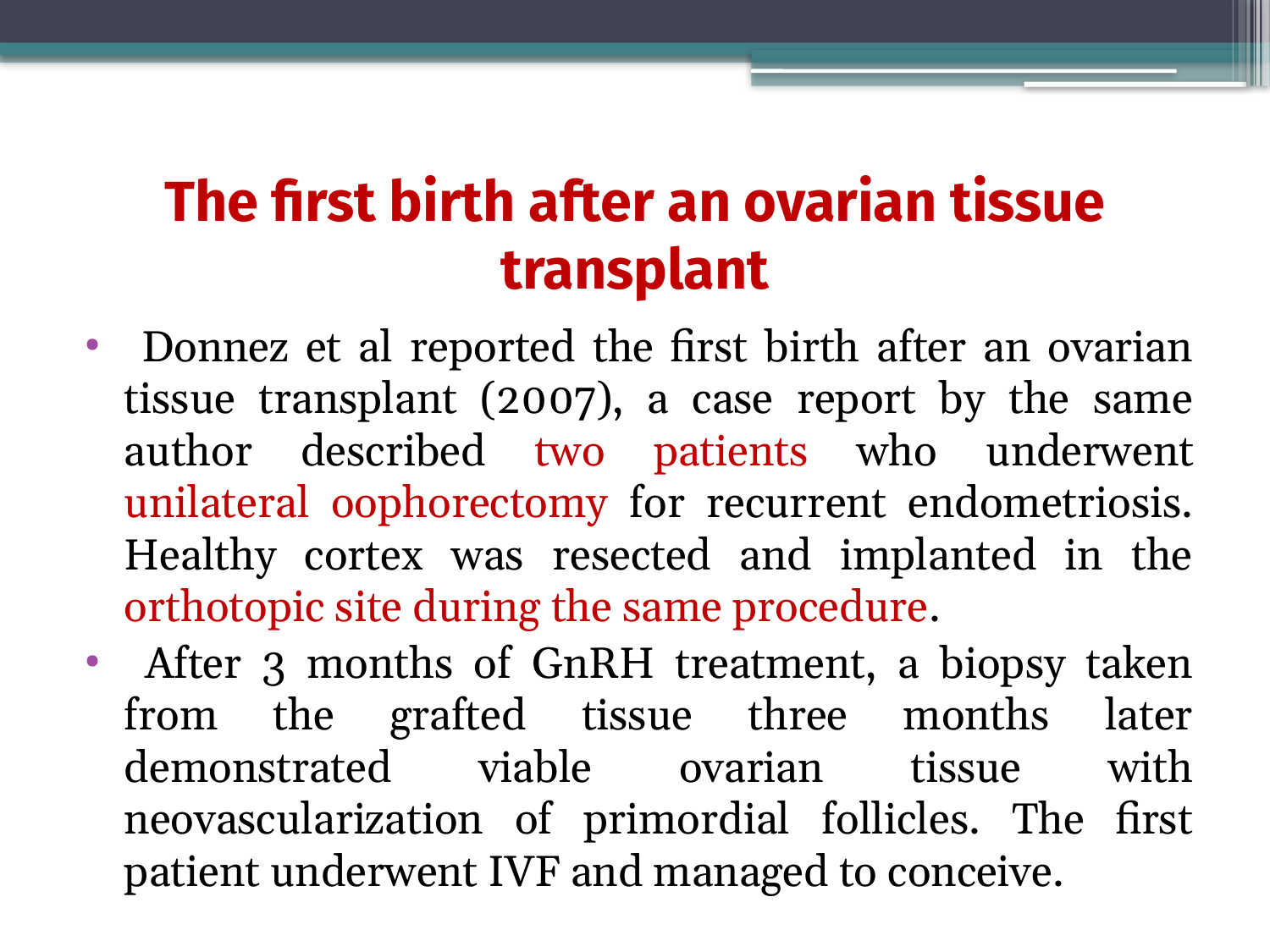

# The first birth after an ovarian tissue transplant
 Donnez et al reported the first birth after an ovarian tissue transplant (2007), a case report by the same author described two patients who underwent unilateral oophorectomy for recurrent endometriosis. Healthy cortex was resected and implanted in the orthotopic site during the same procedure.
 After 3 months of GnRH treatment, a biopsy taken from the grafted tissue three months later demonstrated viable ovarian tissue with neovascularization of primordial follicles. The first patient underwent IVF and managed to conceive.